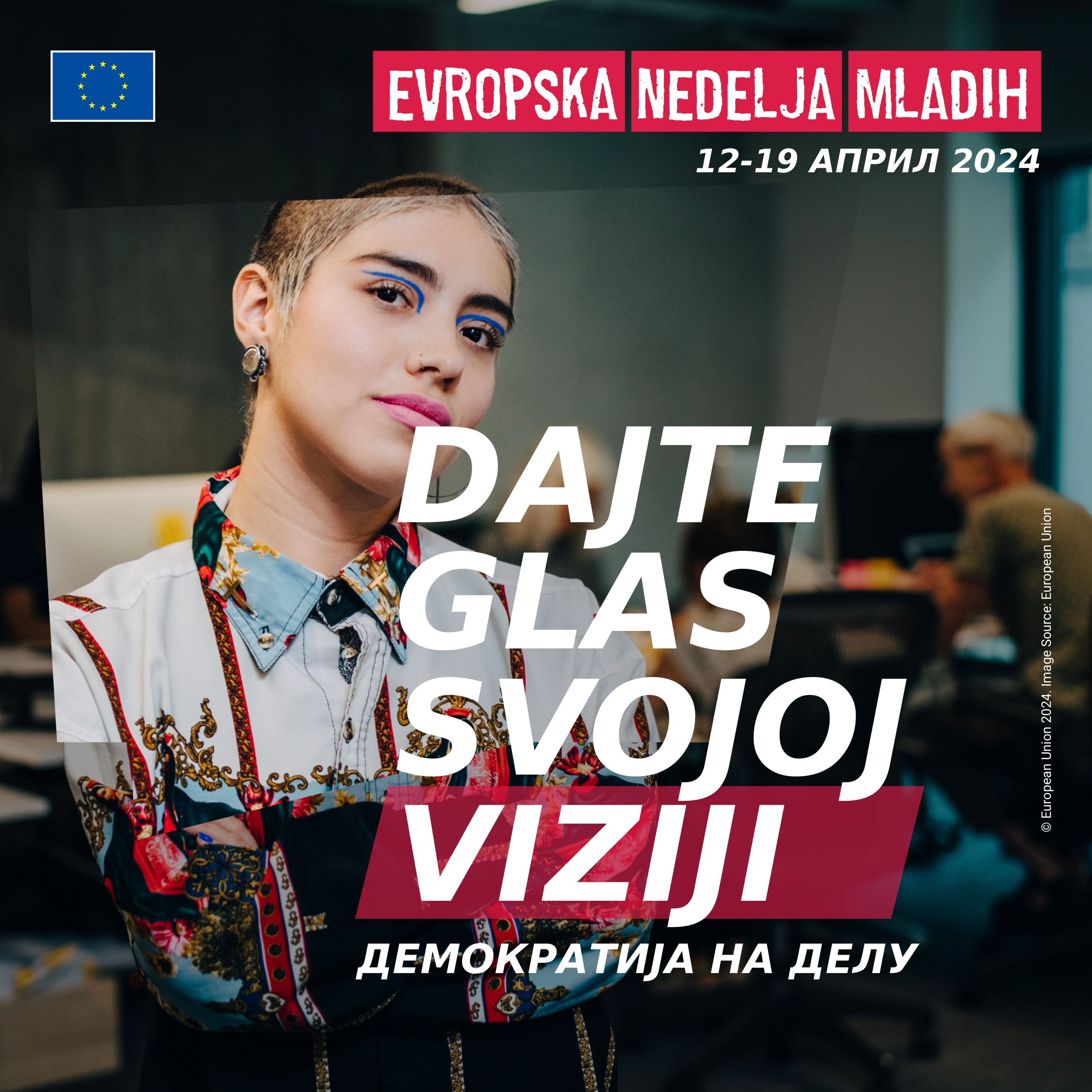

DAJTE
GLAS SVOJOJ VIZIJI
© European Union 2024. Image Source: European Union

ДЕМОКРАТИЈА НА ДЕЛУ